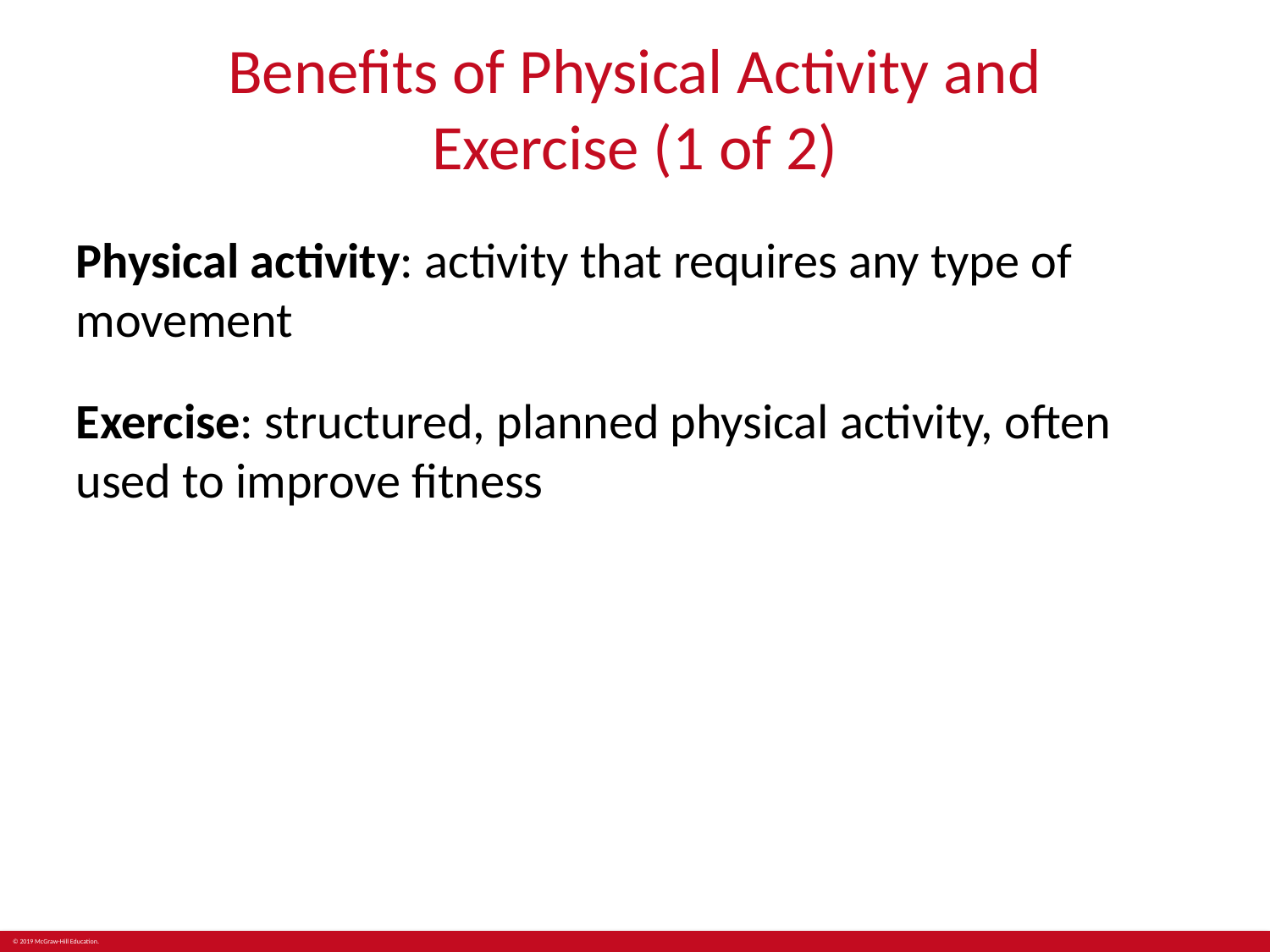

# Benefits of Physical Activity and Exercise (1 of 2)
Physical activity: activity that requires any type of movement
Exercise: structured, planned physical activity, often used to improve fitness